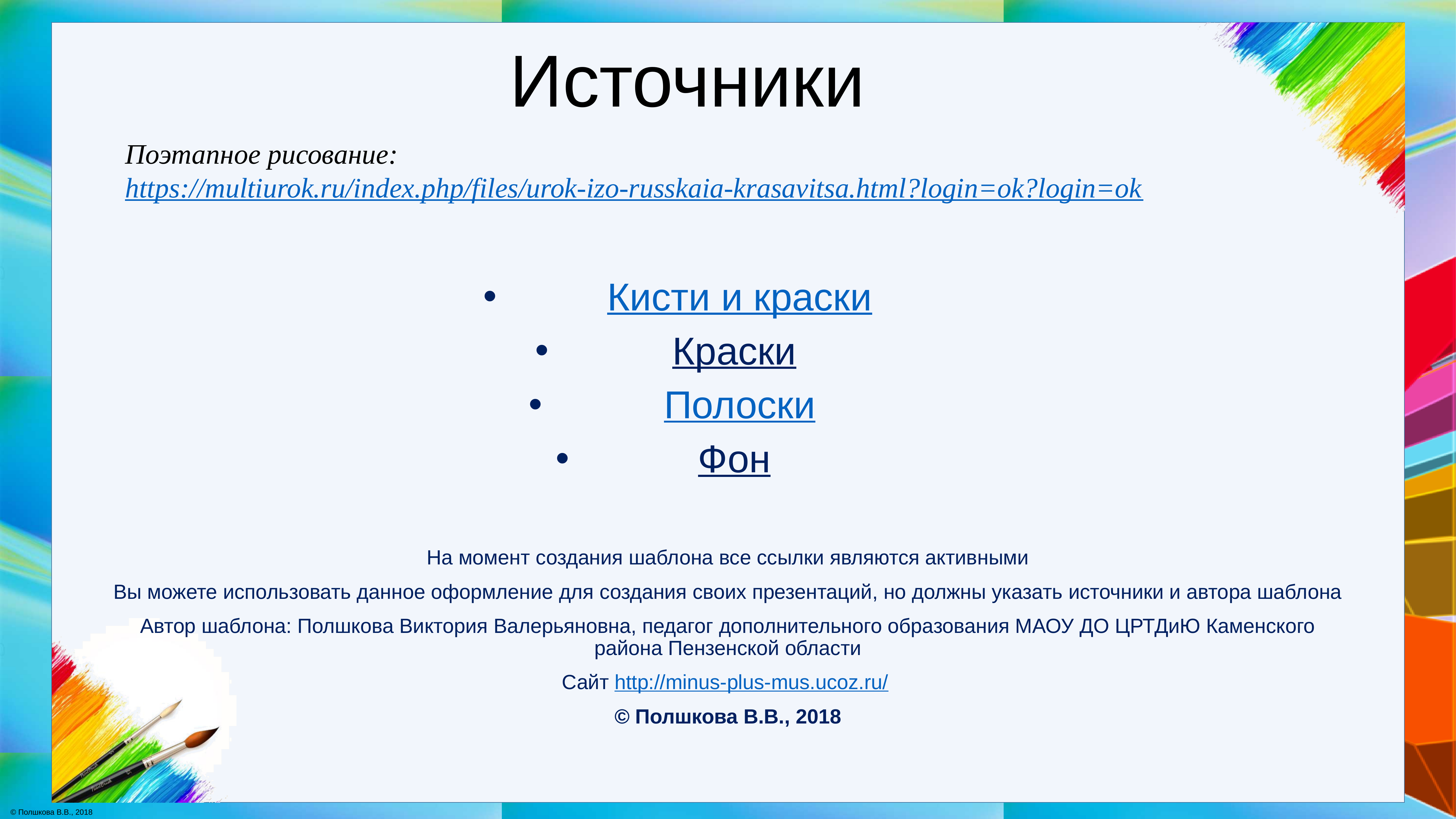

Источники
Поэтапное рисование:
https://multiurok.ru/index.php/files/urok-izo-russkaia-krasavitsa.html?login=ok?login=ok

Кисти и краски
Краски
Полоски
Фон

На момент создания шаблона все ссылки являются активными
Вы можете использовать данное оформление для создания своих презентаций, но должны указать источники и автора шаблона
Автор шаблона: Полшкова Виктория Валерьяновна, педагог дополнительного образования МАОУ ДО ЦРТДиЮ Каменского района Пензенской области
Сайт http://minus-plus-mus.ucoz.ru/
© Полшкова В.В., 2018